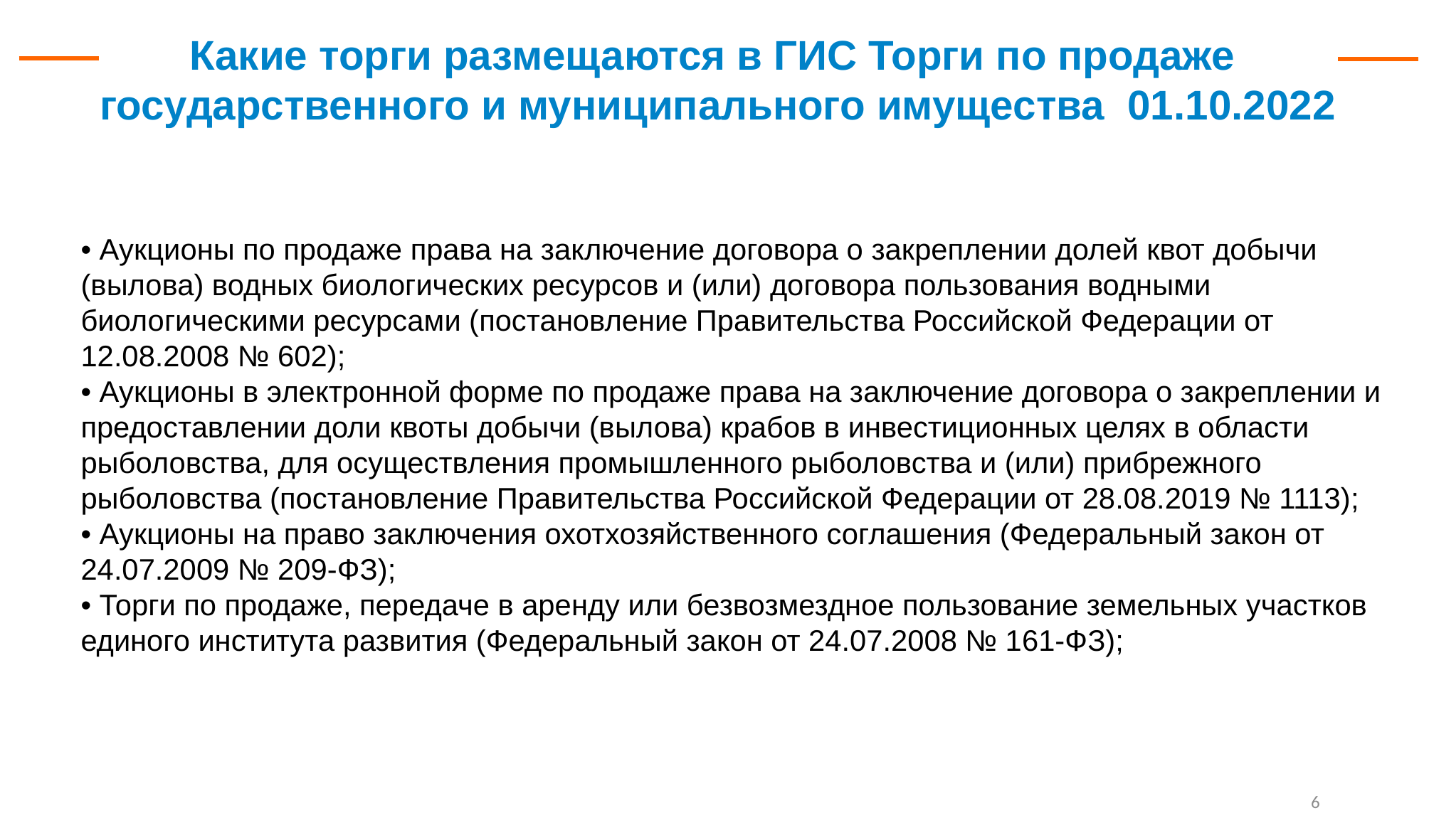

Какие торги размещаются в ГИС Торги по продаже
государственного и муниципального имущества  01.10.2022
• Аукционы по продаже права на заключение договора о закреплении долей квот добычи (вылова) водных биологических ресурсов и (или) договора пользования водными биологическими ресурсами (постановление Правительства Российской Федерации от 12.08.2008 № 602);
• Аукционы в электронной форме по продаже права на заключение договора о закреплении и предоставлении доли квоты добычи (вылова) крабов в инвестиционных целях в области рыболовства, для осуществления промышленного рыболовства и (или) прибрежного рыболовства (постановление Правительства Российской Федерации от 28.08.2019 № 1113);
• Аукционы на право заключения охотхозяйственного соглашения (Федеральный закон от 24.07.2009 № 209-ФЗ);
• Торги по продаже, передаче в аренду или безвозмездное пользование земельных участков единого института развития (Федеральный закон от 24.07.2008 № 161-ФЗ);
6